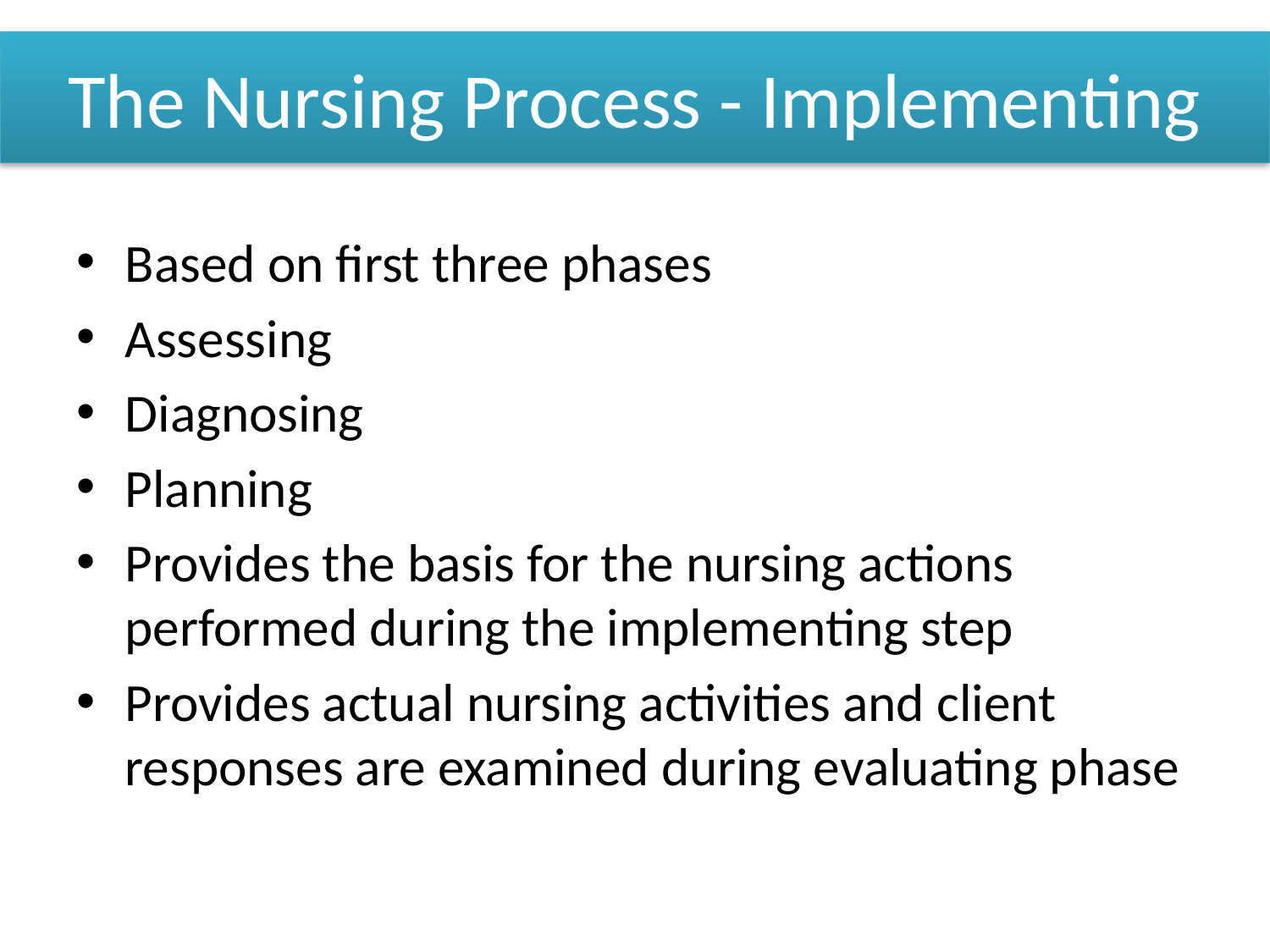

# The Nursing Process - Implementing
Based on first three phases
Assessing
Diagnosing
Planning
Provides the basis for the nursing actions performed during the implementing step
Provides actual nursing activities and client responses are examined during evaluating phase